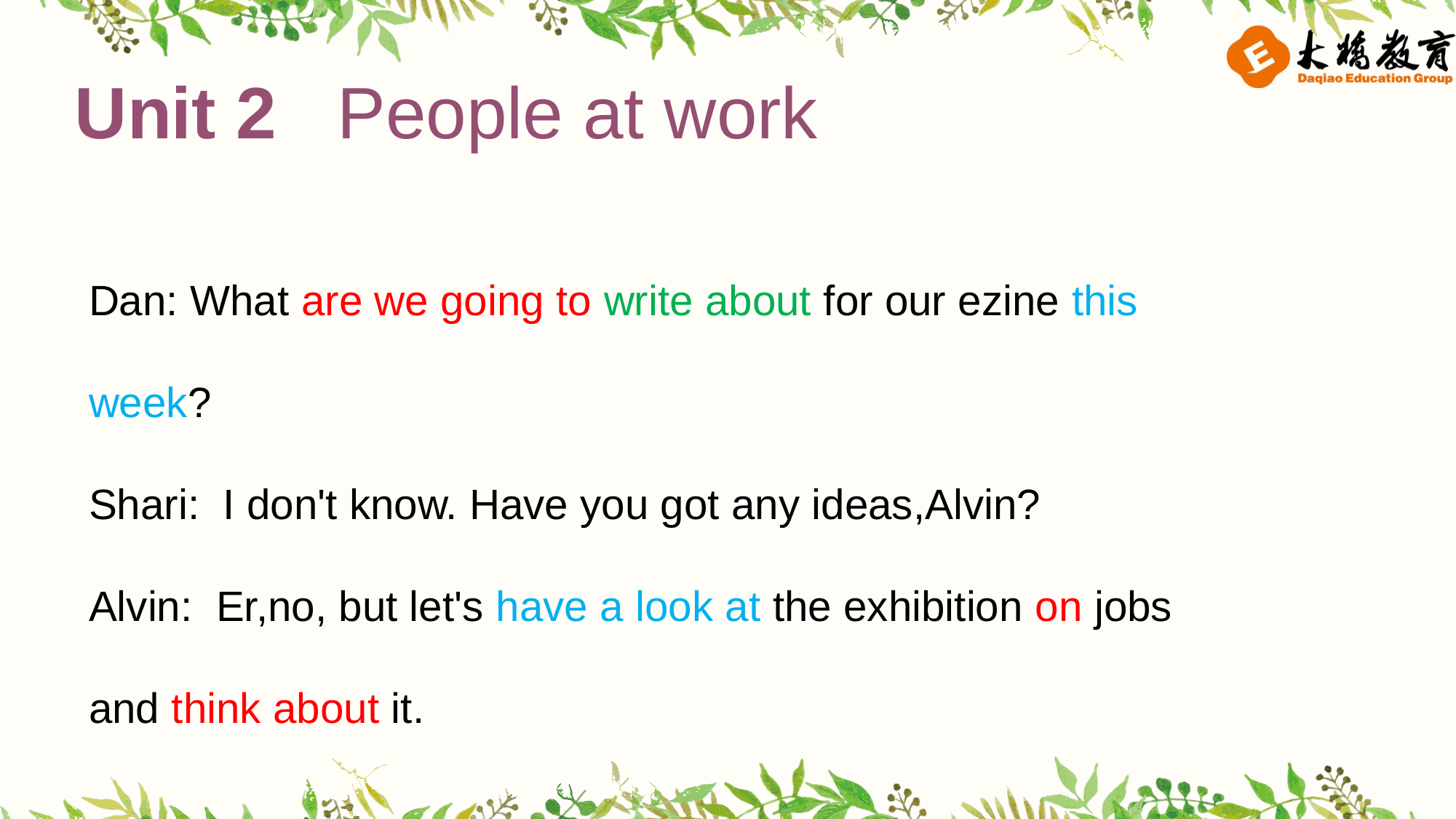

Unit 2   People at work
Dan: What are we going to write about for our ezine this week?
Shari:  I don't know. Have you got any ideas,Alvin?
Alvin:  Er,no, but let's have a look at the exhibition on jobs and think about it.